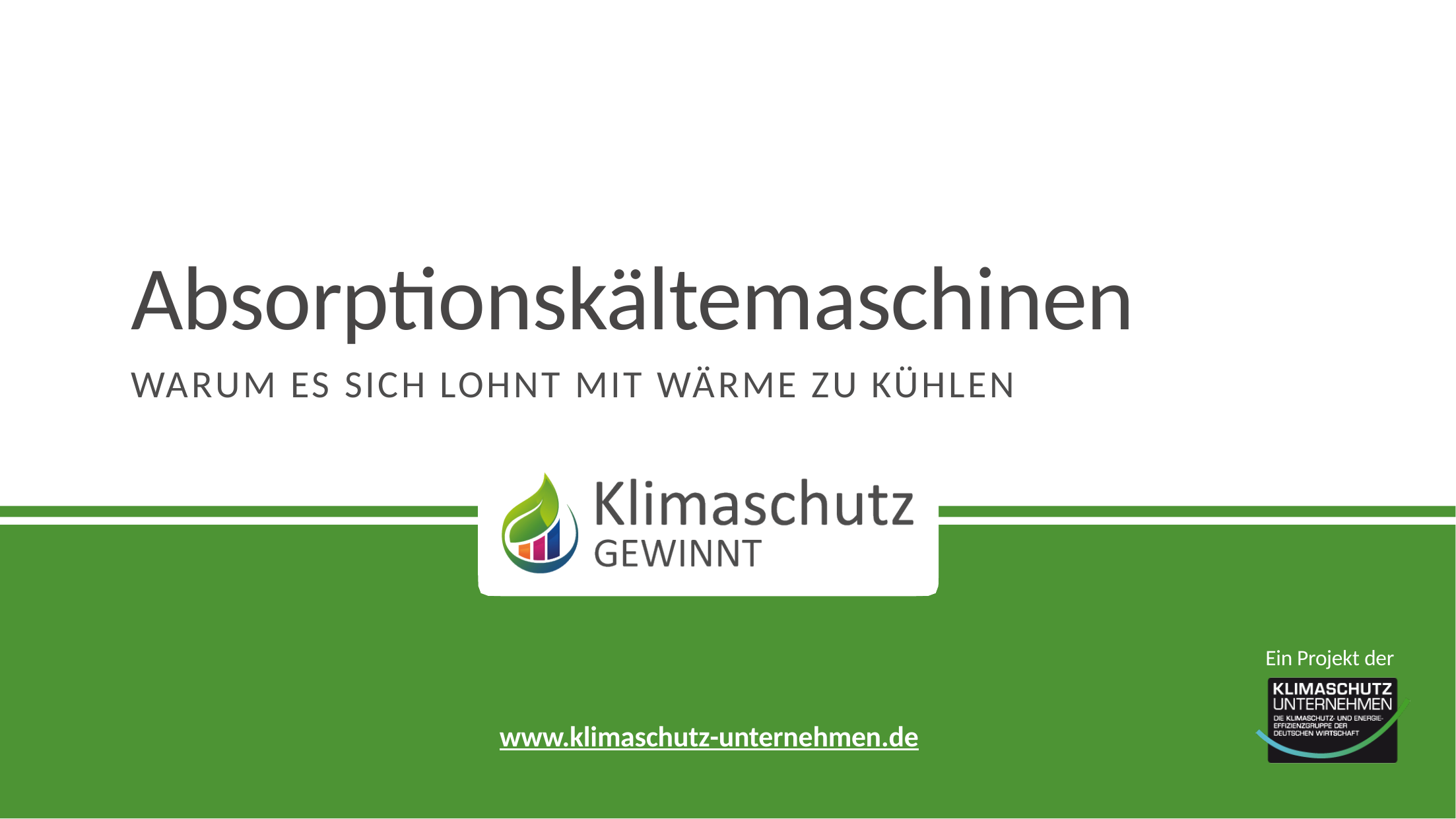

# Absorptionskältemaschinen
Warum es sich Lohnt mit Wärme zu Kühlen